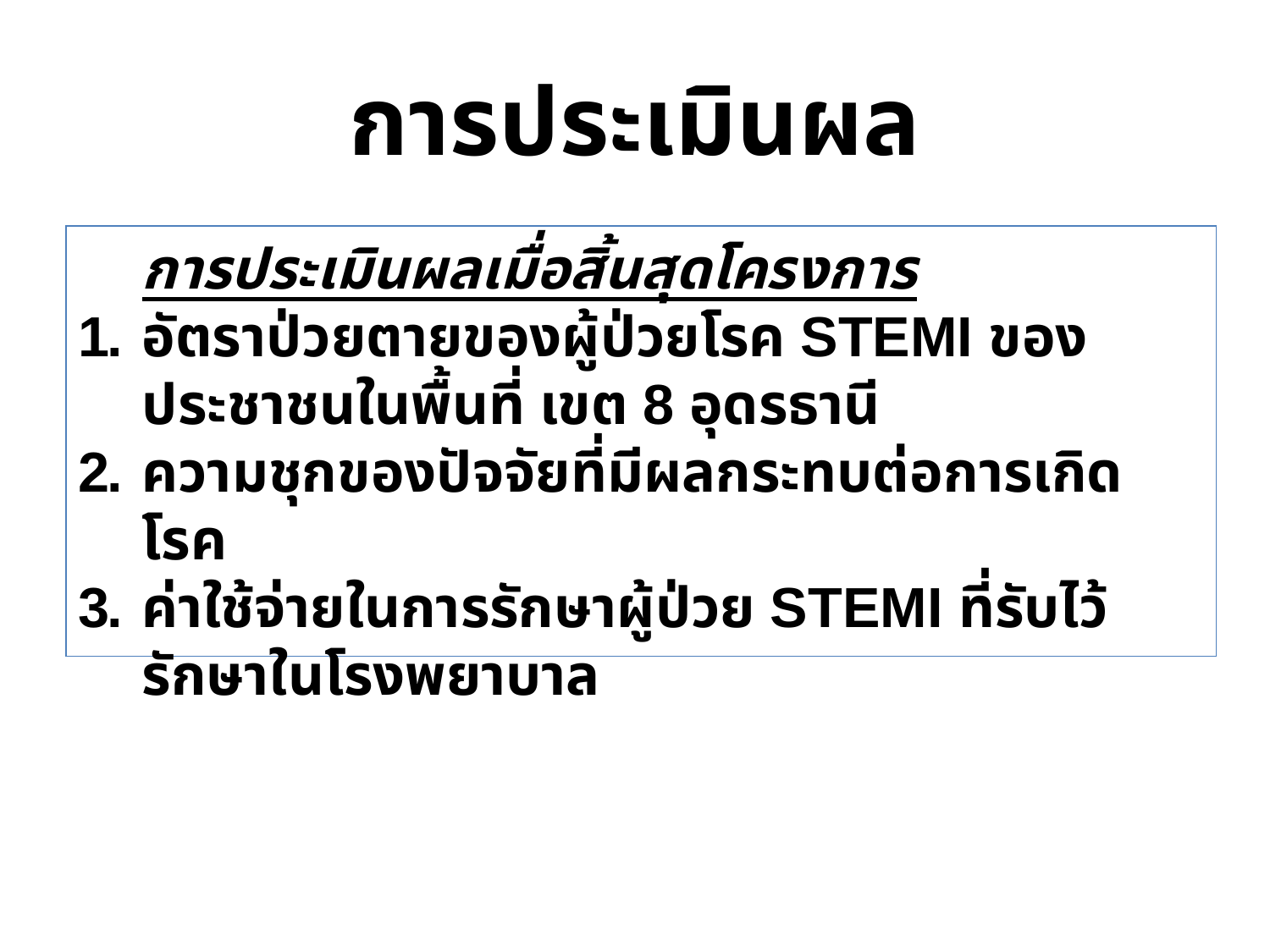

# การประเมินผล
การประเมินผลเมื่อสิ้นสุดโครงการ
อัตราป่วยตายของผู้ป่วยโรค STEMI ของประชาชนในพื้นที่ เขต 8 อุดรธานี
ความชุกของปัจจัยที่มีผลกระทบต่อการเกิดโรค
ค่าใช้จ่ายในการรักษาผู้ป่วย STEMI ที่รับไว้รักษาในโรงพยาบาล